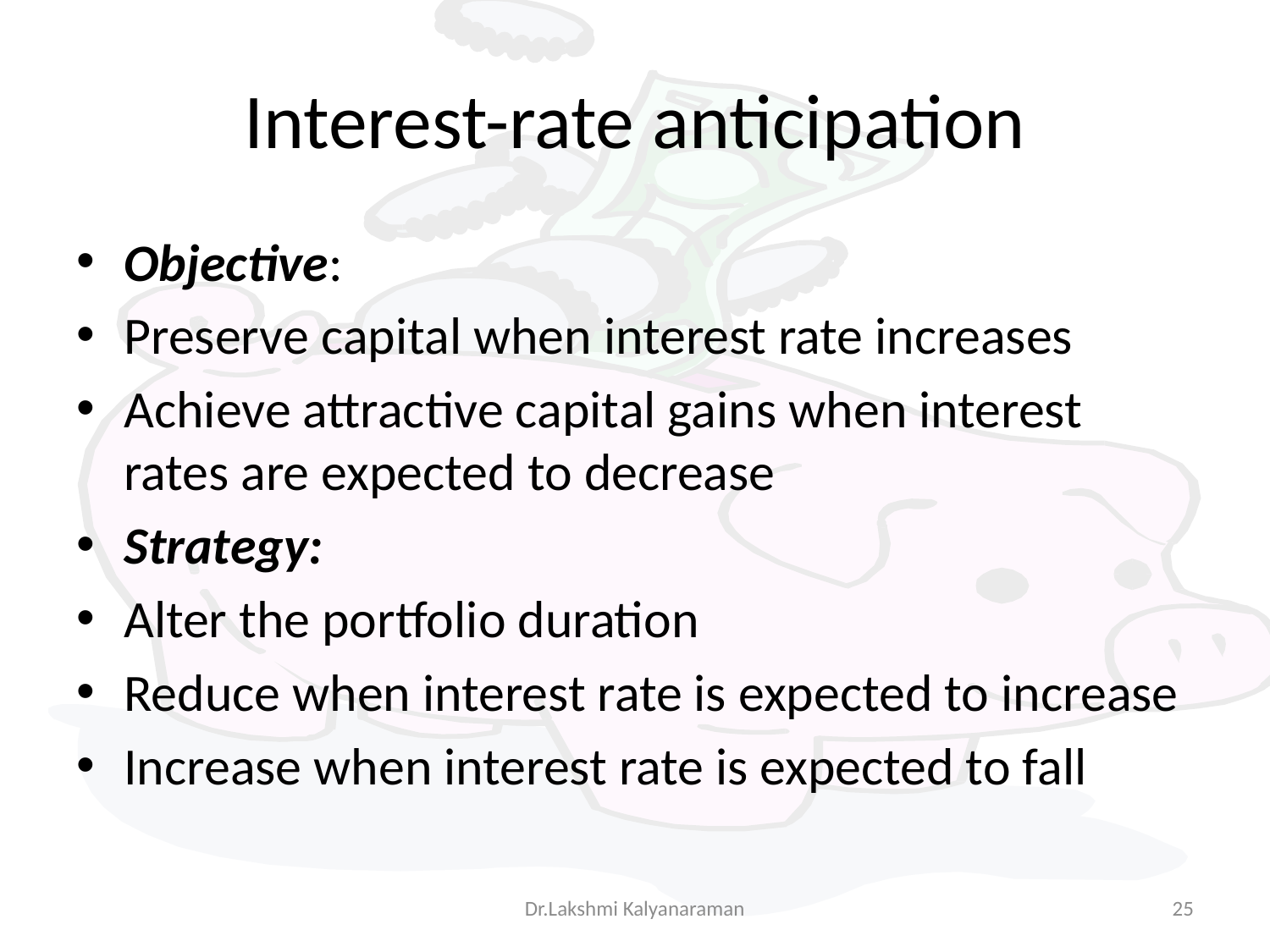

# Interest-rate anticipation
Objective:
Preserve capital when interest rate increases
Achieve attractive capital gains when interest rates are expected to decrease
Strategy:
Alter the portfolio duration
Reduce when interest rate is expected to increase
Increase when interest rate is expected to fall

Dr.Lakshmi Kalyanaraman
25